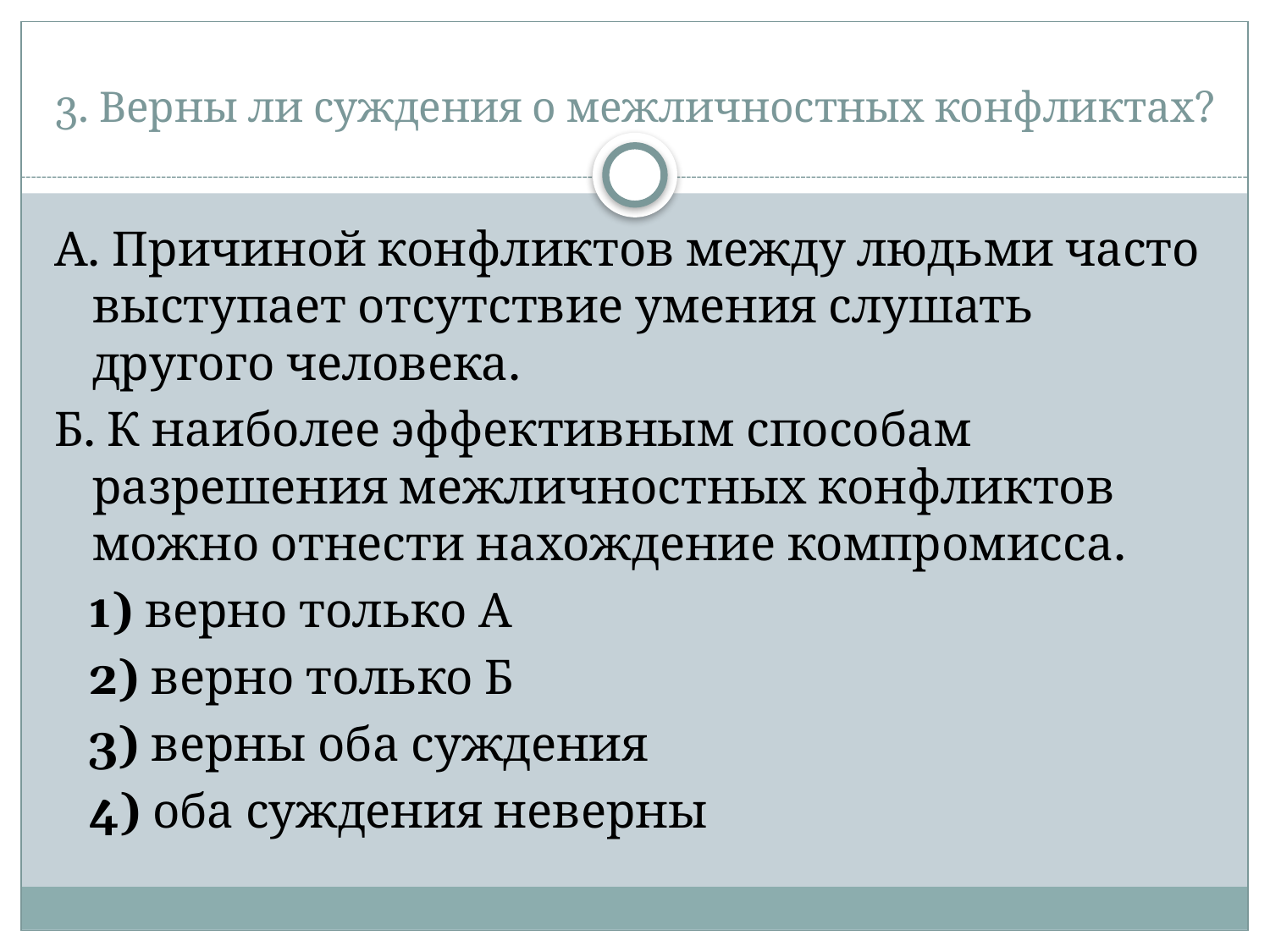

# 3. Верны ли суждения о межличностных конфликтах?
А. Причиной конфликтов между людьми часто выступает отсутствие умения слушать другого человека.
Б. К наиболее эффективным способам разрешения межличностных конфликтов можно отнести нахождение компромисса.
   1) верно только А
   2) верно только Б
   3) верны оба суждения
   4) оба суждения неверны